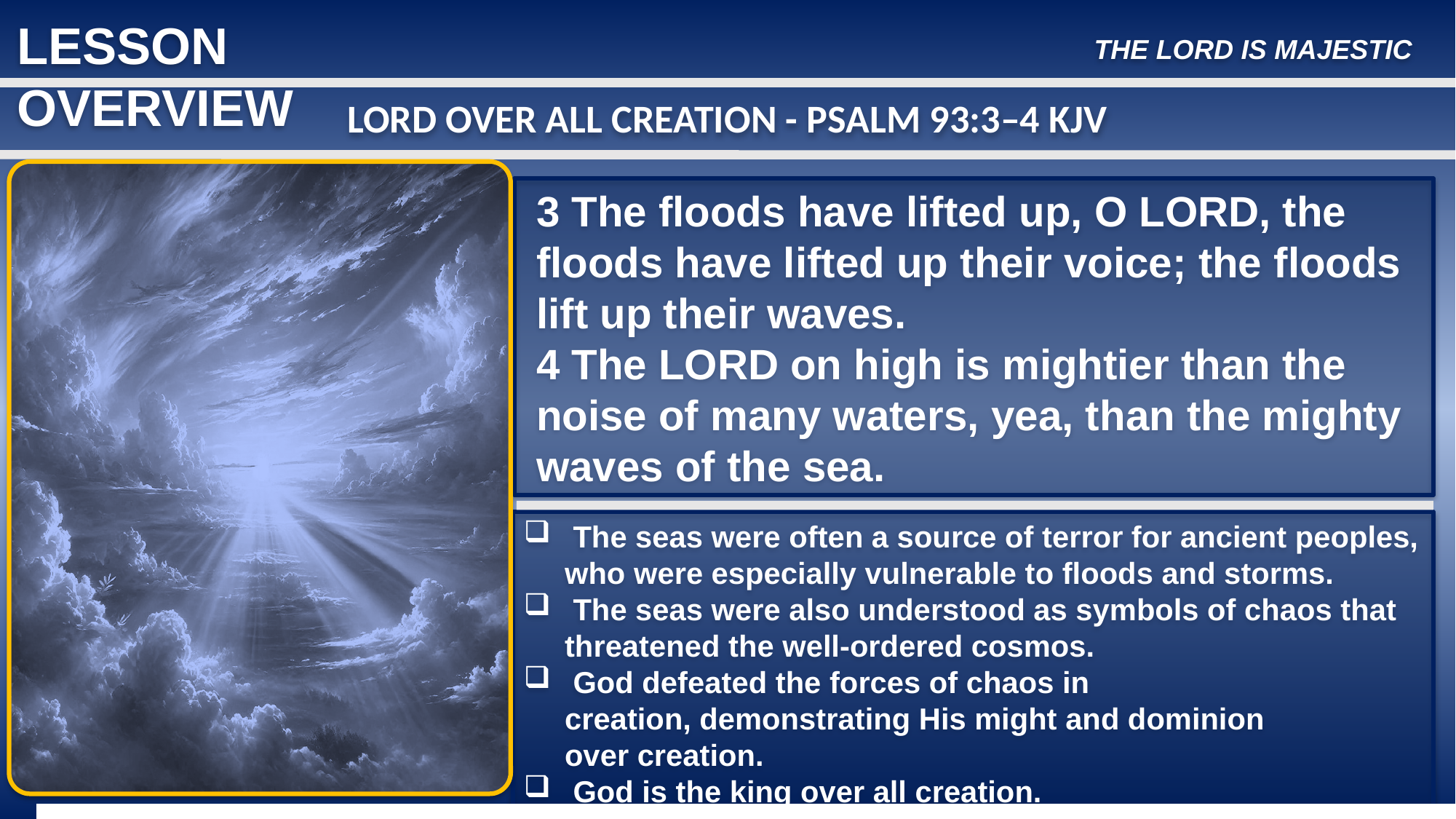

LESSON OVERVIEW
The Lord Is Majestic
Lord Over All Creation - Psalm 93:3–4 KJV

3 The floods have lifted up, O LORD, the floods have lifted up their voice; the floods lift up their waves.
4 The LORD on high is mightier than the noise of many waters, yea, than the mighty waves of the sea.

 The seas were often a source of terror for ancient peoples, who were especially vulnerable to floods and storms.
 The seas were also understood as symbols of chaos that threatened the well-ordered cosmos.
 God defeated the forces of chaos in creation, demonstrating His might and dominion over creation.
 God is the king over all creation.